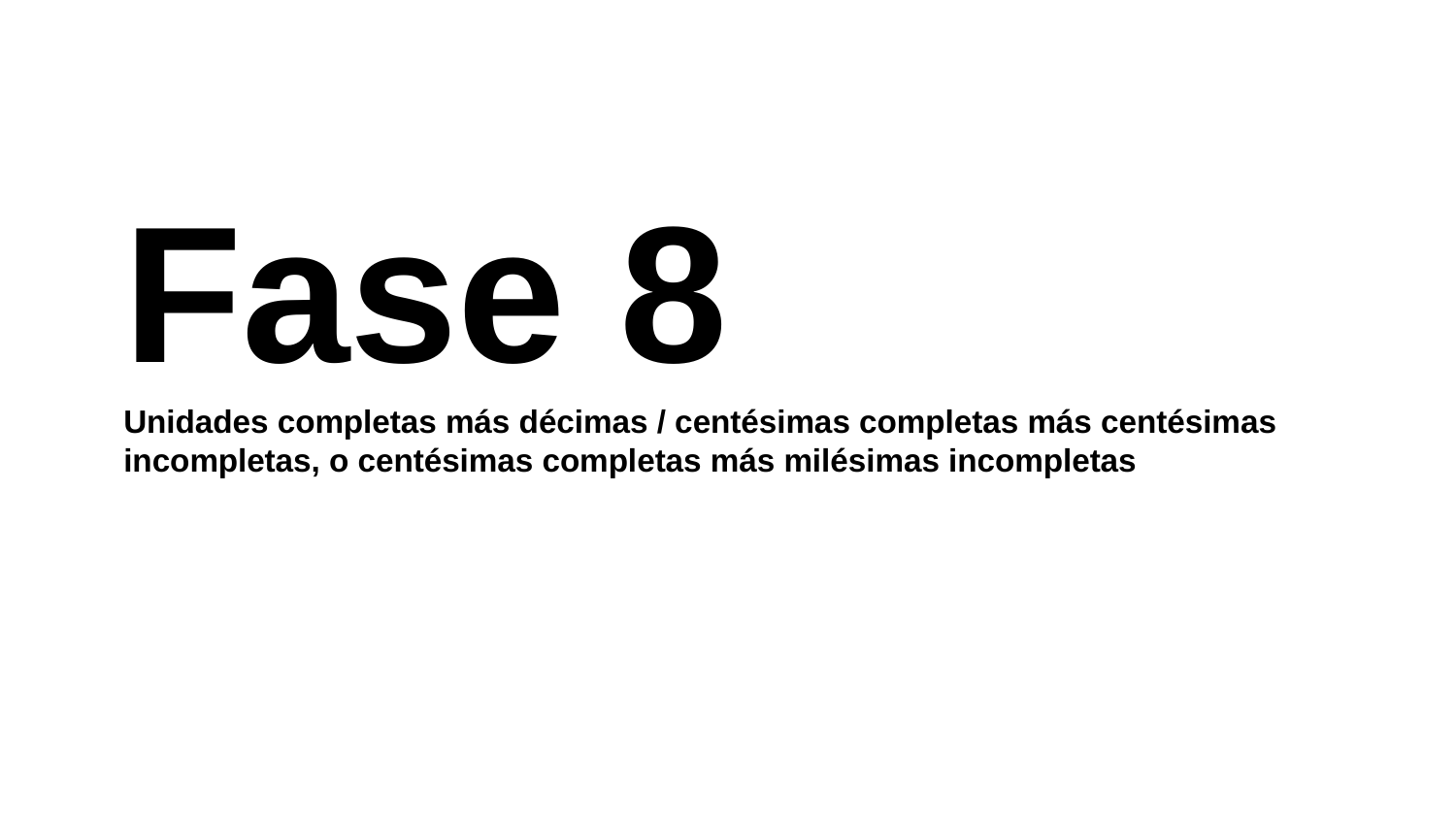

Fase 8
Unidades completas más décimas / centésimas completas más centésimas incompletas, o centésimas completas más milésimas incompletas